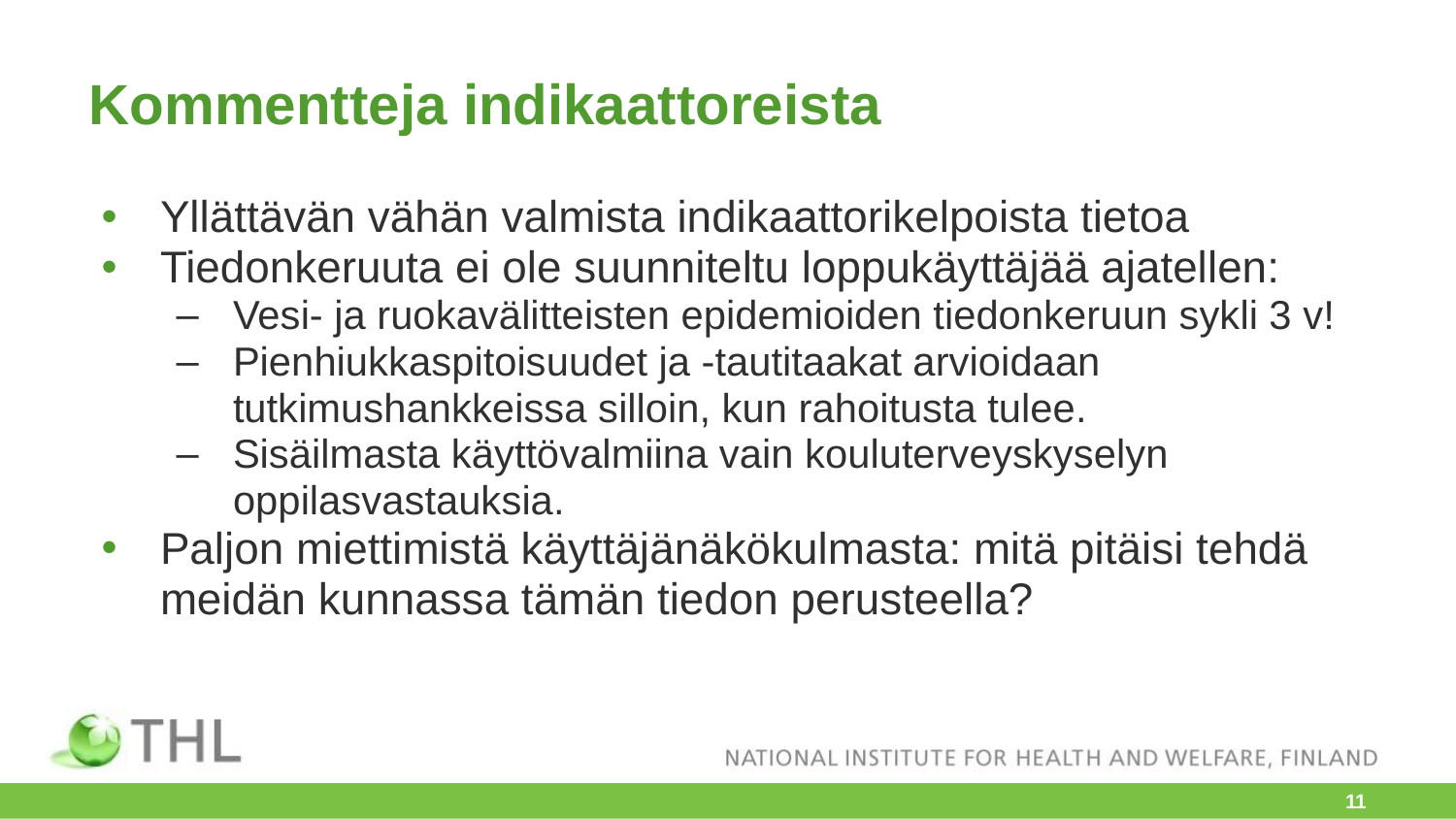

# Kommentteja indikaattoreista
Yllättävän vähän valmista indikaattorikelpoista tietoa
Tiedonkeruuta ei ole suunniteltu loppukäyttäjää ajatellen:
Vesi- ja ruokavälitteisten epidemioiden tiedonkeruun sykli 3 v!
Pienhiukkaspitoisuudet ja -tautitaakat arvioidaan tutkimushankkeissa silloin, kun rahoitusta tulee.
Sisäilmasta käyttövalmiina vain kouluterveyskyselyn oppilasvastauksia.
Paljon miettimistä käyttäjänäkökulmasta: mitä pitäisi tehdä meidän kunnassa tämän tiedon perusteella?
11